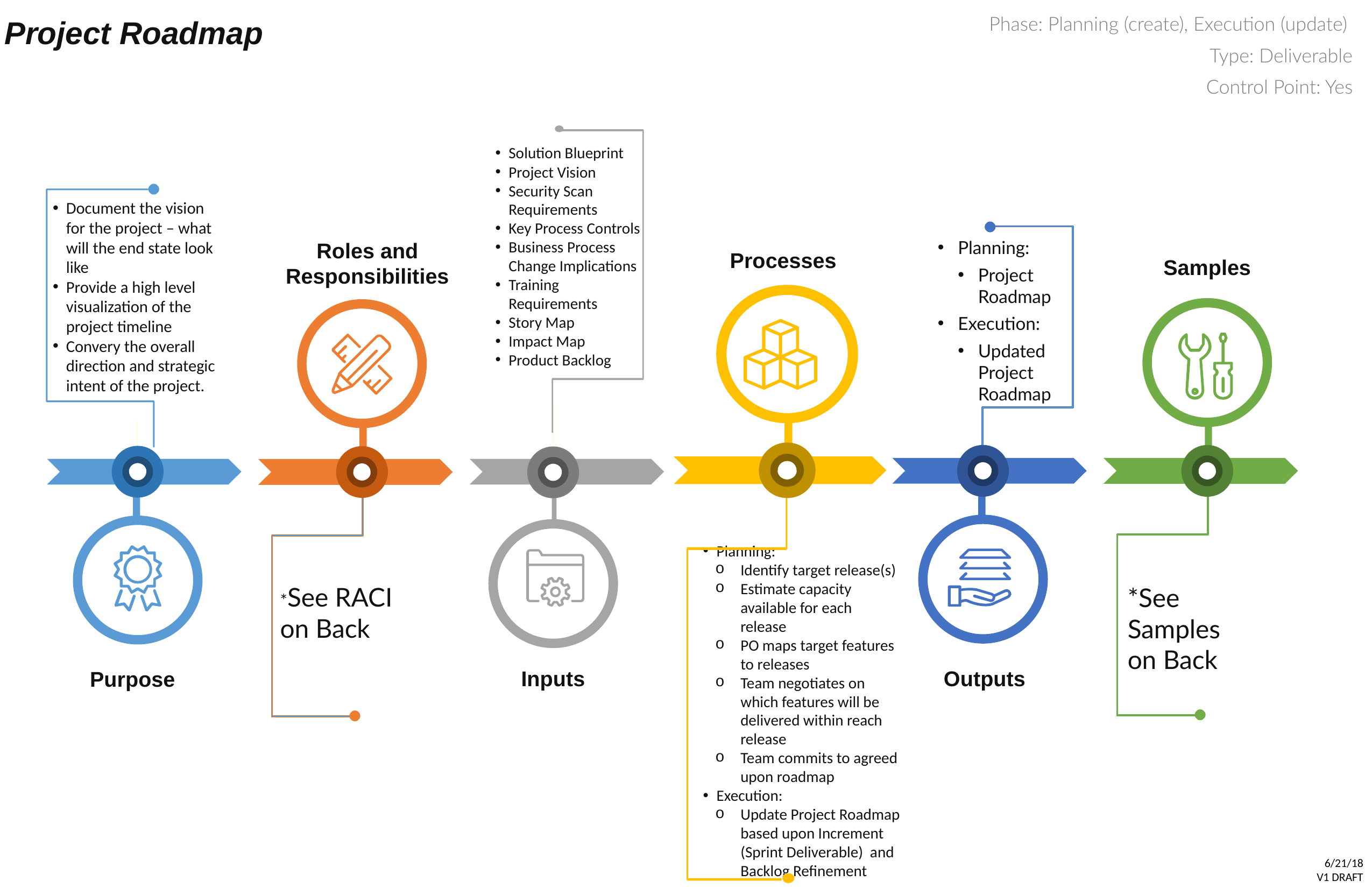

Phase: Planning (create), Execution (update)
Type: Deliverable
Control Point: Yes
Project Roadmap

Solution Blueprint
Project Vision
Security Scan Requirements
Key Process Controls
Business Process Change Implications
Training Requirements
Story Map
Impact Map
Product Backlog

Document the vision for the project – what will the end state look like
Provide a high level visualization of the project timeline
Convery the overall direction and strategic intent of the project.

Planning:
Project Roadmap
Execution:
Updated Project Roadmap
Roles and Responsibilities
Processes
Samples

Planning:
Identify target release(s)
Estimate capacity available for each release
PO maps target features to releases
Team negotiates on which features will be delivered within reach release
Team commits to agreed upon roadmap
Execution:
Update Project Roadmap based upon Increment (Sprint Deliverable)  and Backlog Refinement

*See RACI on Back
*See Samples on Back

Outputs
Inputs
Purpose
6/21/18
V1 DRAFT